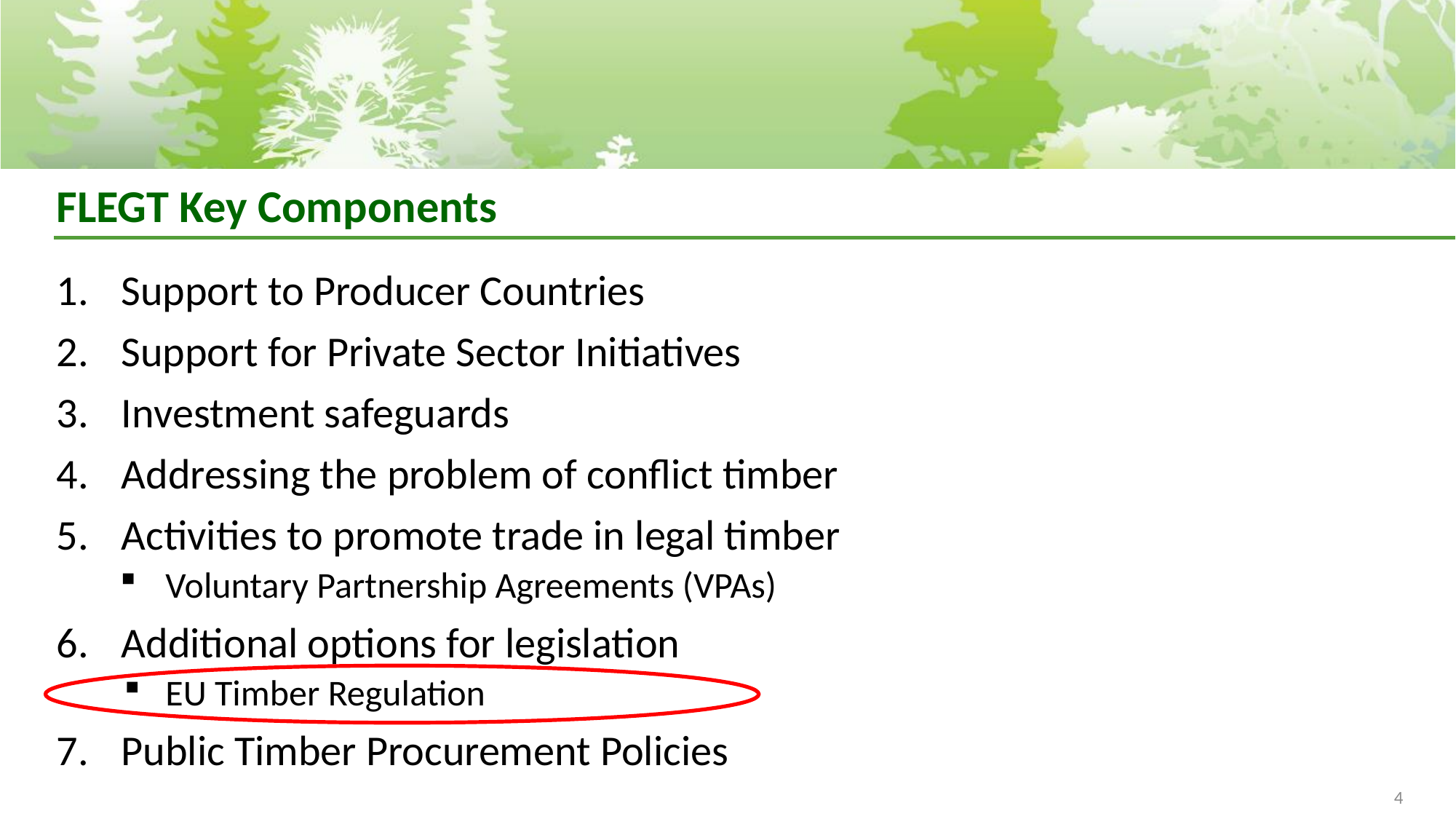

# FLEGT Key Components
Support to Producer Countries
Support for Private Sector Initiatives
Investment safeguards
Addressing the problem of conflict timber
Activities to promote trade in legal timber
Voluntary Partnership Agreements (VPAs)
Additional options for legislation
EU Timber Regulation
Public Timber Procurement Policies

4